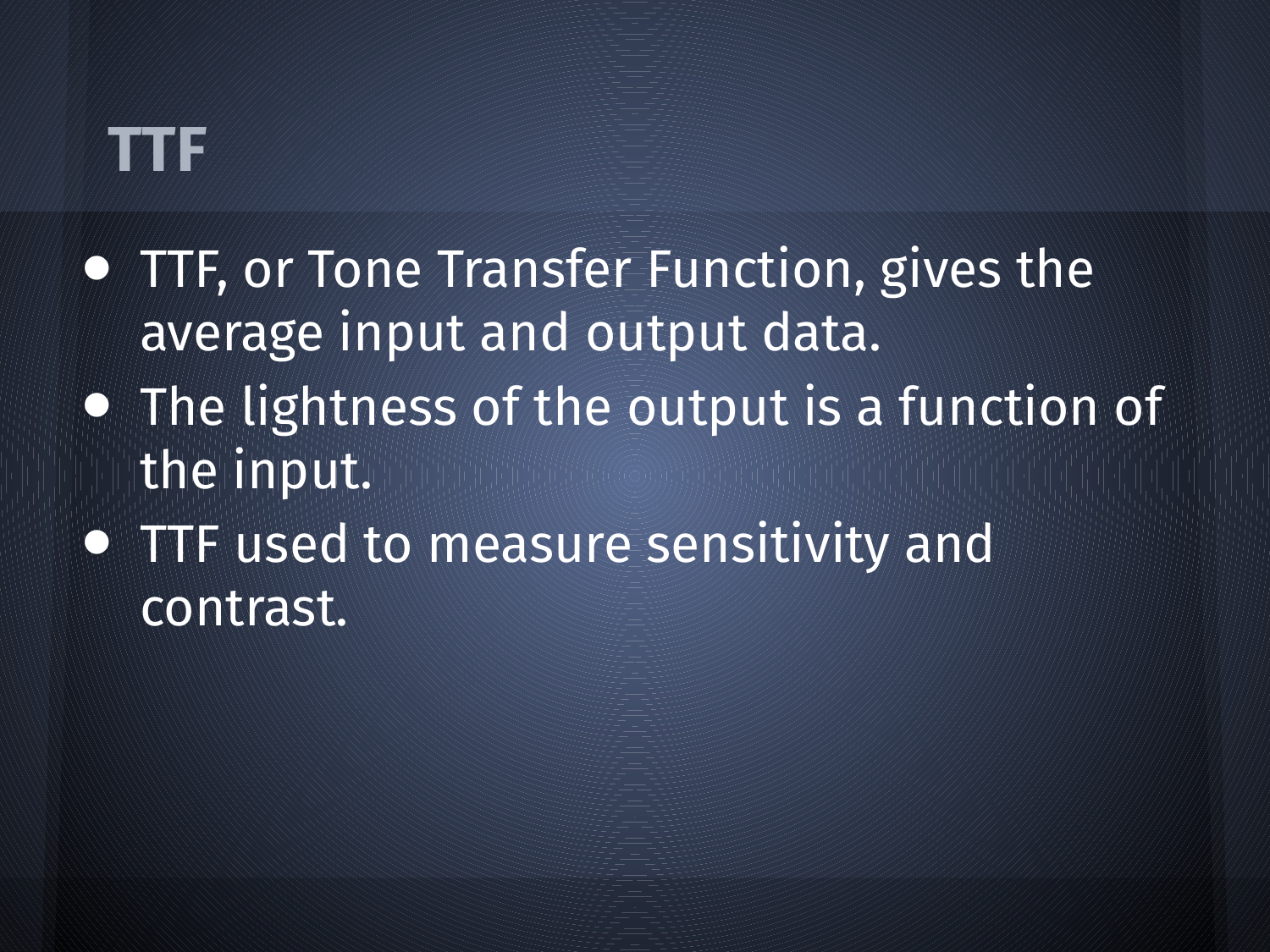

# TTF
TTF, or Tone Transfer Function, gives the average input and output data.
The lightness of the output is a function of the input.
TTF used to measure sensitivity and contrast.